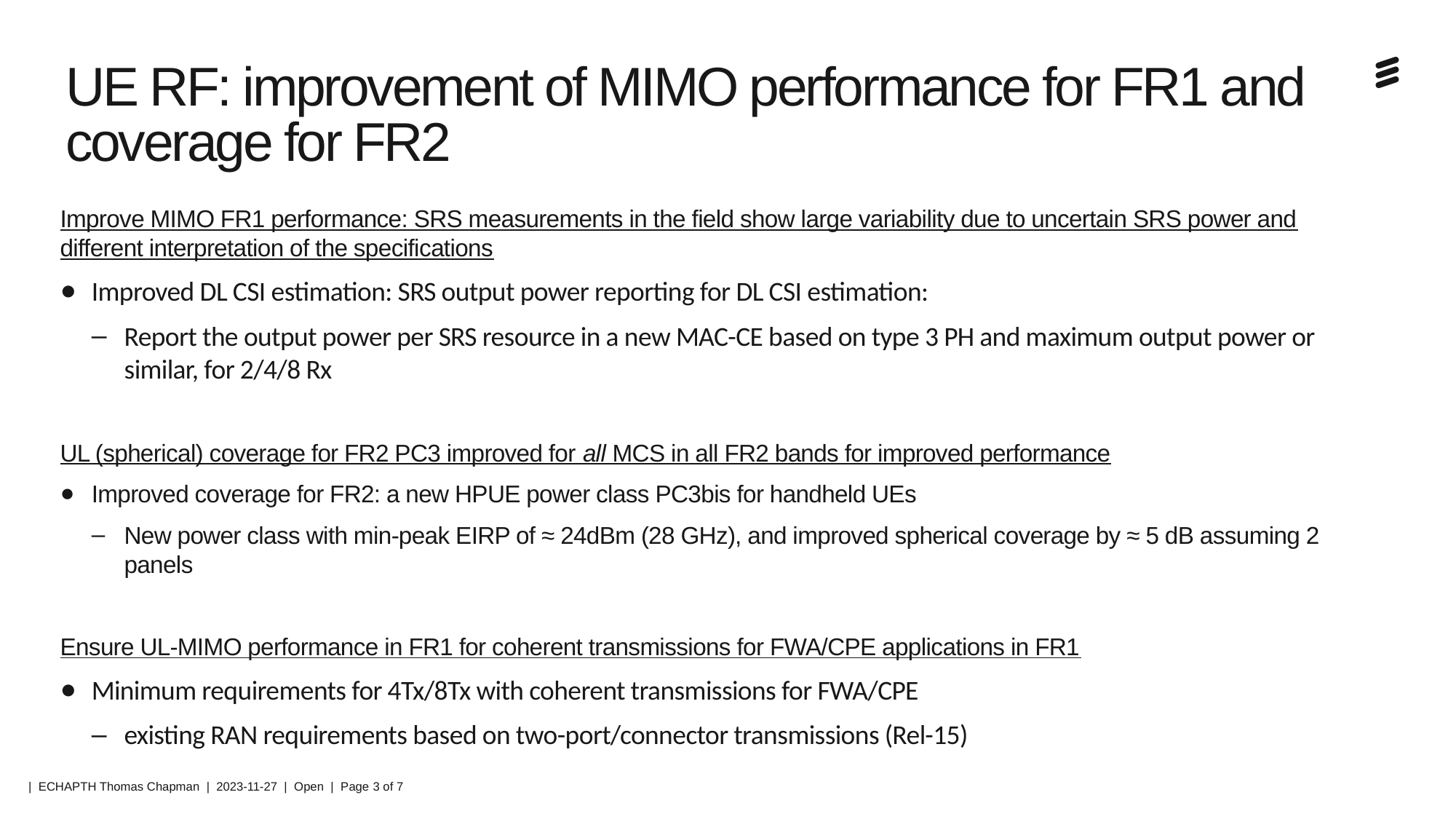

# UE RF: improvement of MIMO performance for FR1 and coverage for FR2
Improve MIMO FR1 performance: SRS measurements in the field show large variability due to uncertain SRS power and different interpretation of the specifications
Improved DL CSI estimation: SRS output power reporting for DL CSI estimation:
Report the output power per SRS resource in a new MAC-CE based on type 3 PH and maximum output power or similar, for 2/4/8 Rx

UL (spherical) coverage for FR2 PC3 improved for all MCS in all FR2 bands for improved performance
Improved coverage for FR2: a new HPUE power class PC3bis for handheld UEs
New power class with min-peak EIRP of ≈ 24dBm (28 GHz), and improved spherical coverage by ≈ 5 dB assuming 2 panels

Ensure UL-MIMO performance in FR1 for coherent transmissions for FWA/CPE applications in FR1
Minimum requirements for 4Tx/8Tx with coherent transmissions for FWA/CPE
existing RAN requirements based on two-port/connector transmissions (Rel-15)